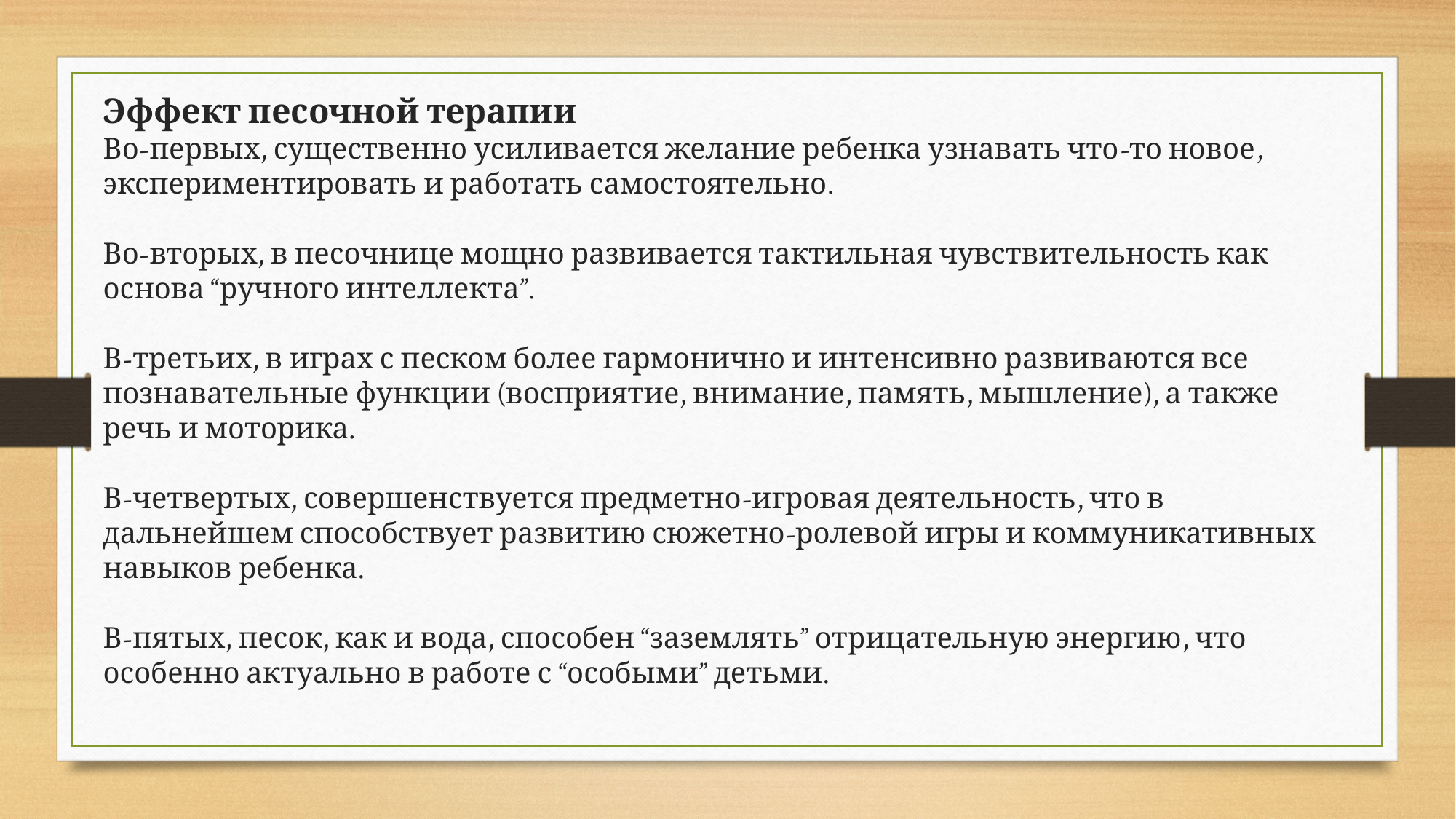

Эффект песочной терапии
Во-первых, существенно усиливается желание ребен­ка узнавать что-то новое, экспериментировать и рабо­тать самостоятельно.
Во-вторых, в песочнице мощно развивается тактиль­ная чувствительность как основа “ручного интеллек­та”.
В-третьих, в играх с песком более гармонично и ин­тенсивно развиваются все познавательные функции (восприятие, внимание, память, мышление), а также речь и моторика.
В-четвертых, совершенствуется предметно-игровая деятельность, что в дальнейшем способствует разви­тию сюжетно-ролевой игры и коммуникативных навы­ков ребенка.
В-пятых, песок, как и вода, способен “заземлять” отрицательную энергию, что особенно актуально в ра­боте с “особыми” детьми.